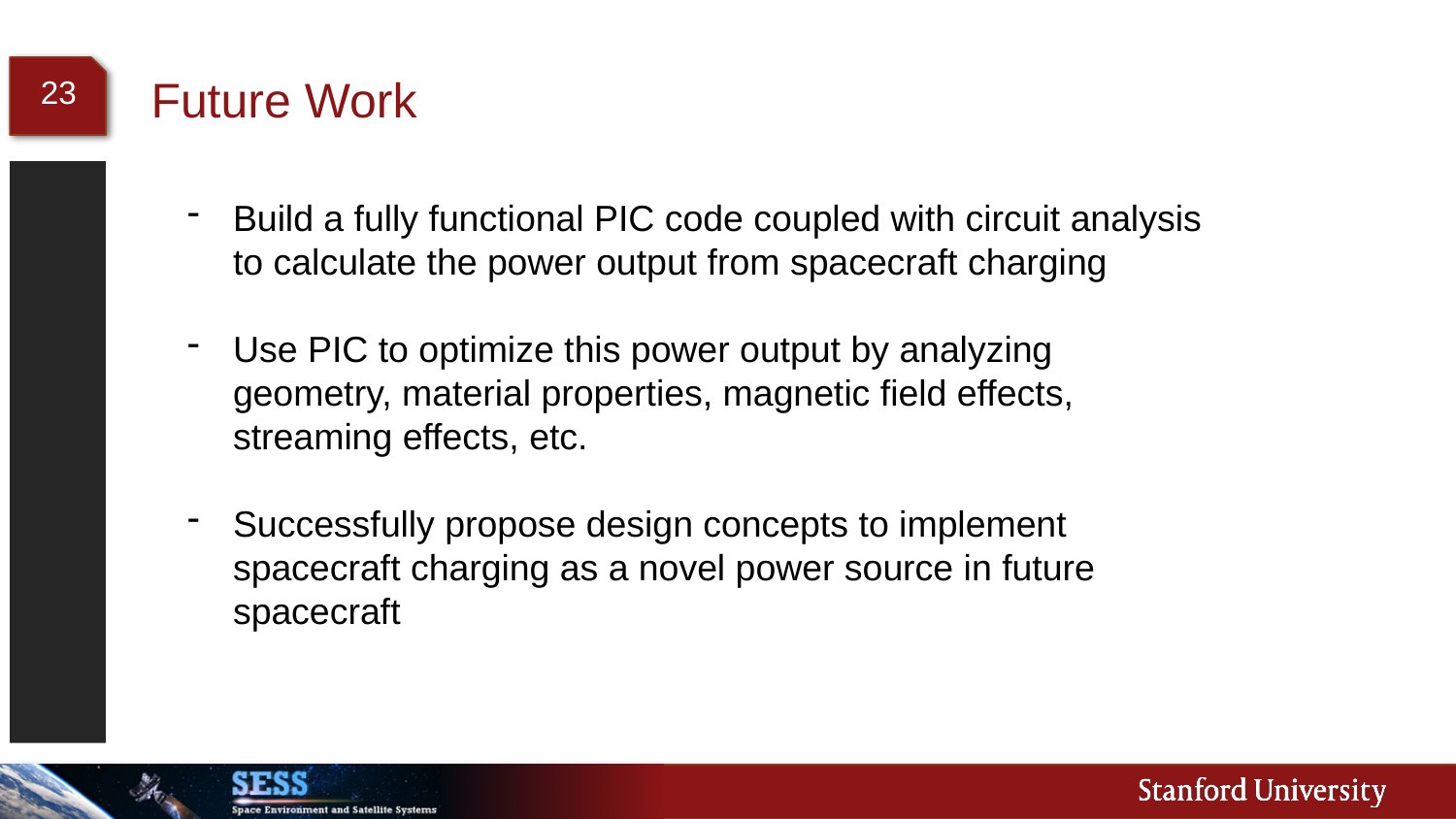

# Future Work
23
Build a fully functional PIC code coupled with circuit analysis to calculate the power output from spacecraft charging

Use PIC to optimize this power output by analyzing geometry, material properties, magnetic field effects, streaming effects, etc.

Successfully propose design concepts to implement spacecraft charging as a novel power source in future spacecraft